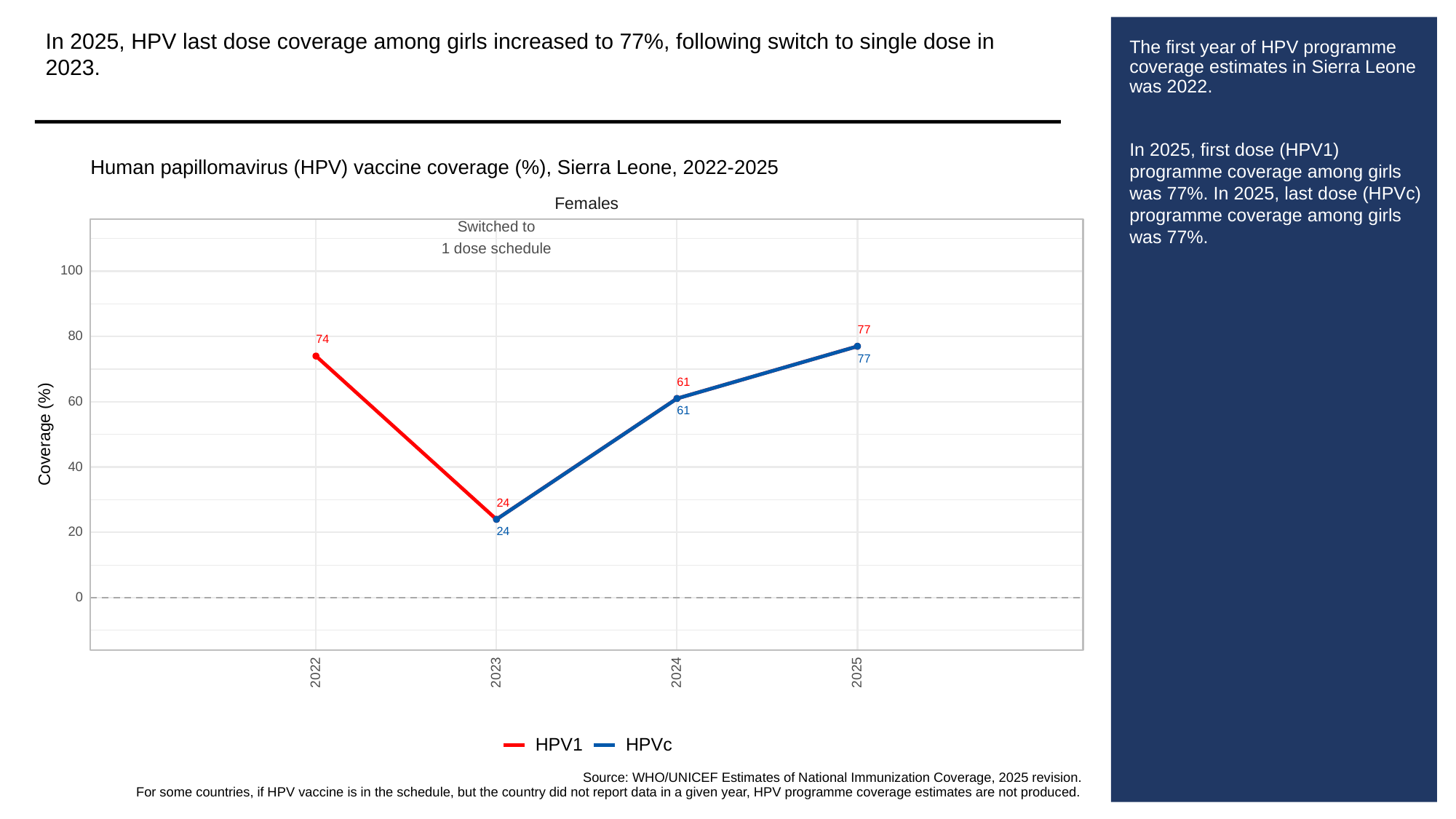

In 2025, HPV last dose coverage among girls increased to 77%, following switch to single dose in 2023.
# The first year of HPV programme coverage estimates in Sierra Leone was 2022.

In 2025, first dose (HPV1) programme coverage among girls was 77%. In 2025, last dose (HPVc) programme coverage among girls was 77%.

Human papillomavirus (HPV) vaccine coverage (%), Sierra Leone, 2022-2025
Females

Switched to

1 dose schedule
100

77
80
74

77

61

60

61
Coverage (%)

40

24

20
24

0

2023
2022
2024
2025
HPVc
HPV1

Source: WHO/UNICEF Estimates of National Immunization Coverage, 2025 revision.
For some countries, if HPV vaccine is in the schedule, but the country did not report data in a given year, HPV programme coverage estimates are not produced.